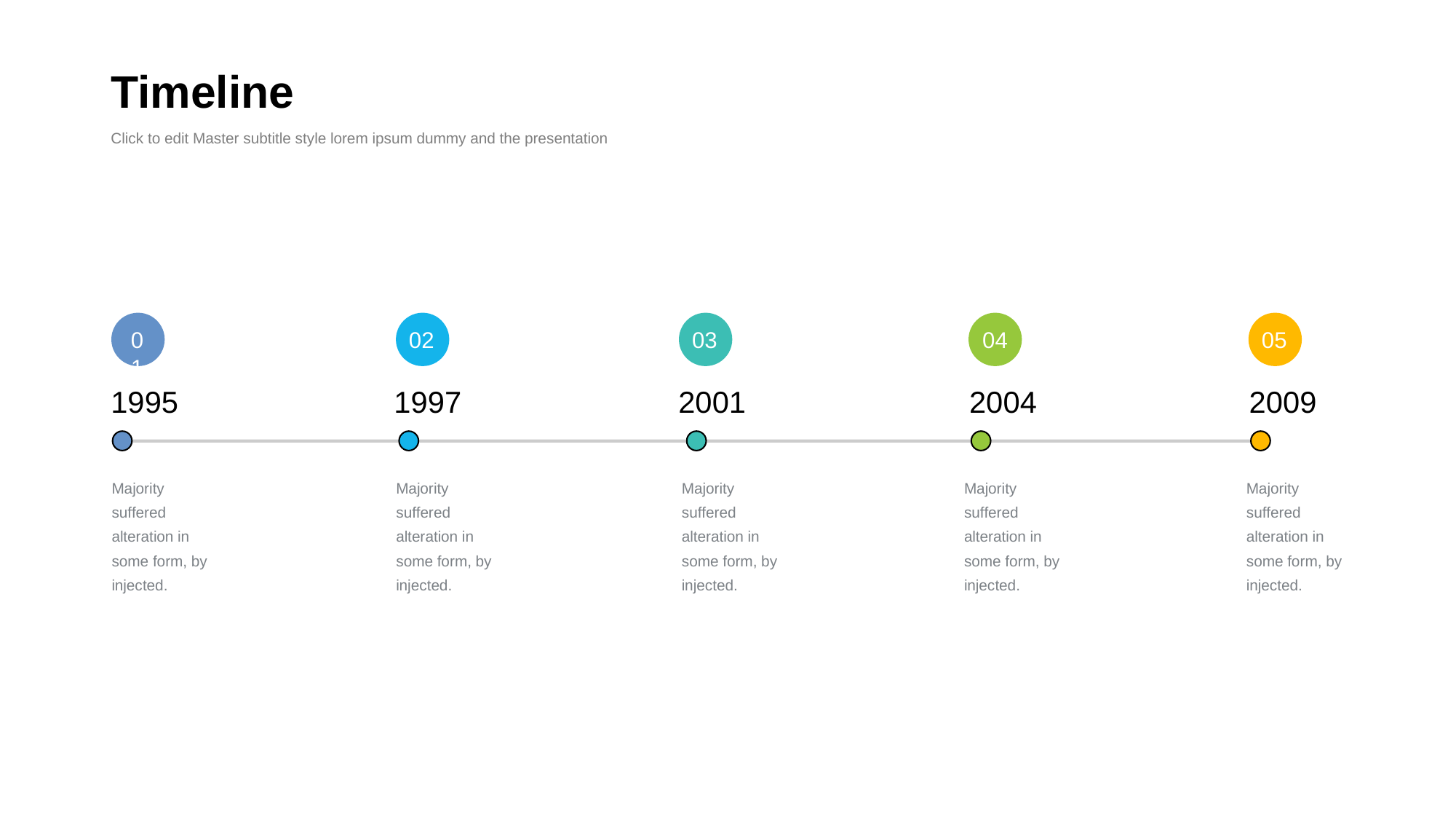

# Timeline
Click to edit Master subtitle style lorem ipsum dummy and the presentation

01
1995

Majority suffered alteration in some form, by injected.

02
1997

Majority suffered alteration in some form, by injected.

03
2001

Majority suffered alteration in some form, by injected.

04
2004

Majority suffered alteration in some form, by injected.

05
2009

Majority suffered alteration in some form, by injected.